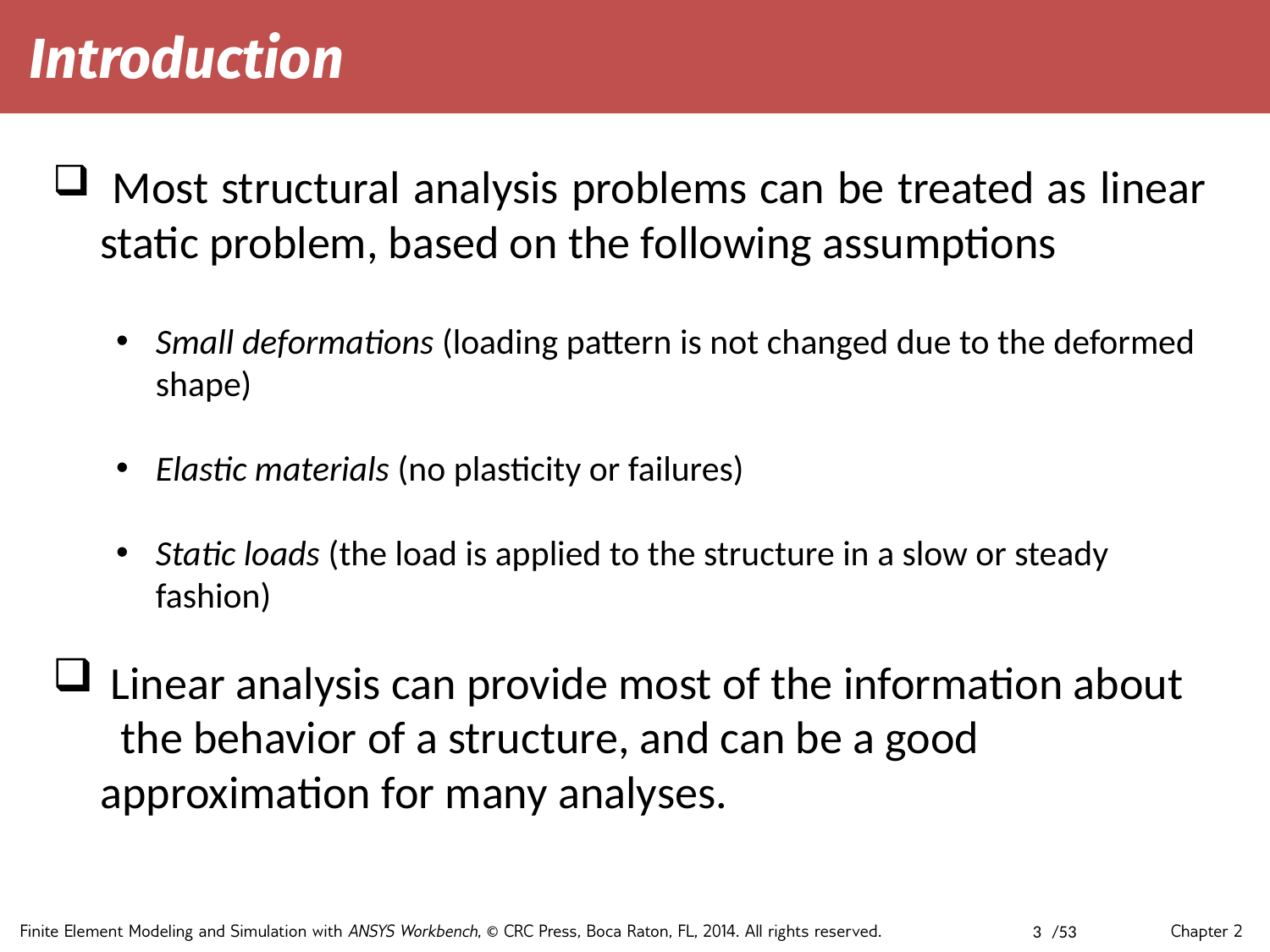

Introduction
 Most structural analysis problems can be treated as linear static problem, based on the following assumptions

Small deformations (loading pattern is not changed due to the deformed shape)

Elastic materials (no plasticity or failures)

Static loads (the load is applied to the structure in a slow or steady fashion)

 Linear analysis can provide most of the information about     the behavior of a structure, and can be a good approximation for many analyses.

3